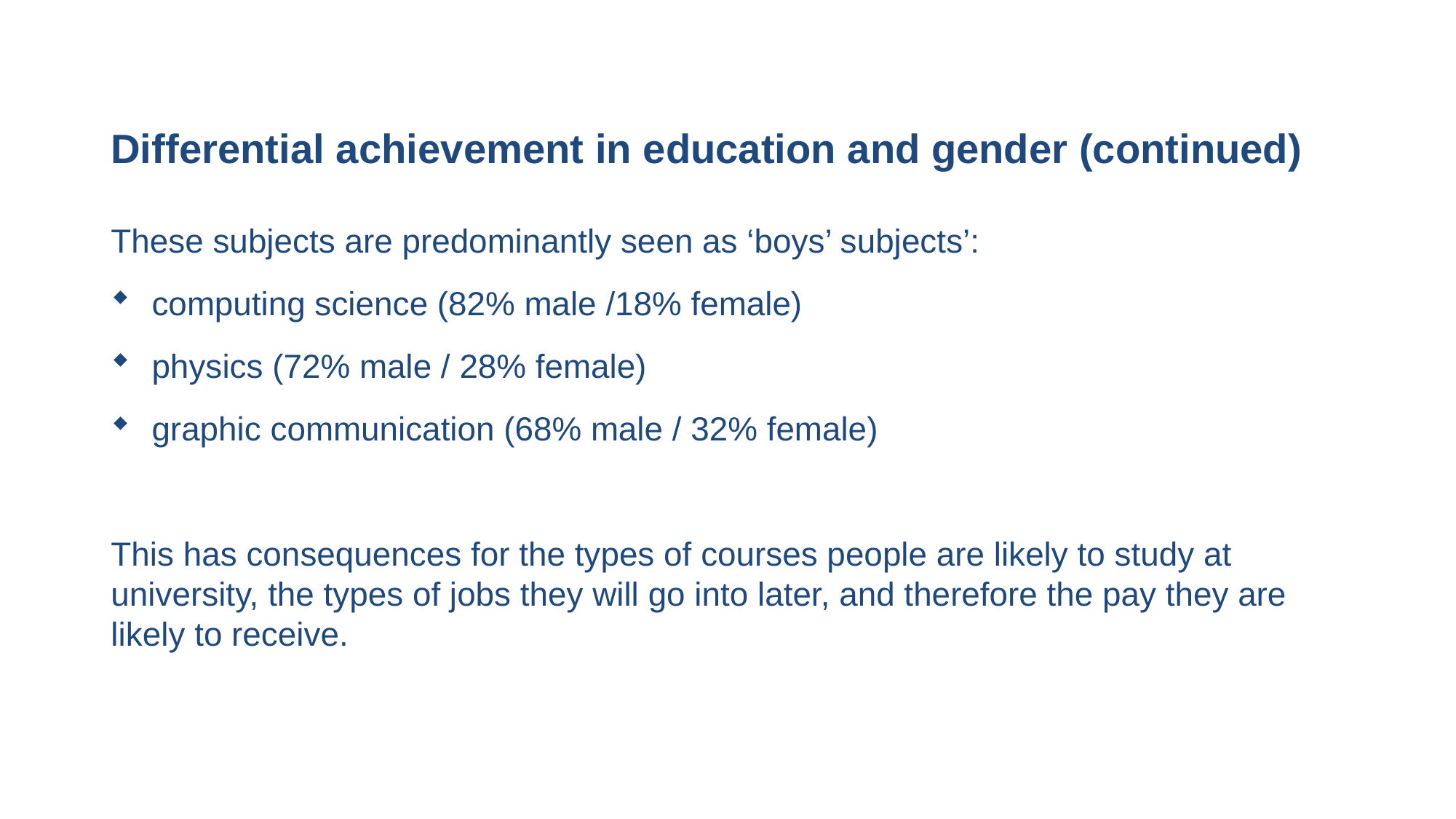

# Differential achievement in education and gender (continued)
These subjects are predominantly seen as ‘boys’ subjects’:
computing science (82% male /18% female)
physics (72% male / 28% female)
graphic communication (68% male / 32% female)

This has consequences for the types of courses people are likely to study at university, the types of jobs they will go into later, and therefore the pay they are likely to receive.